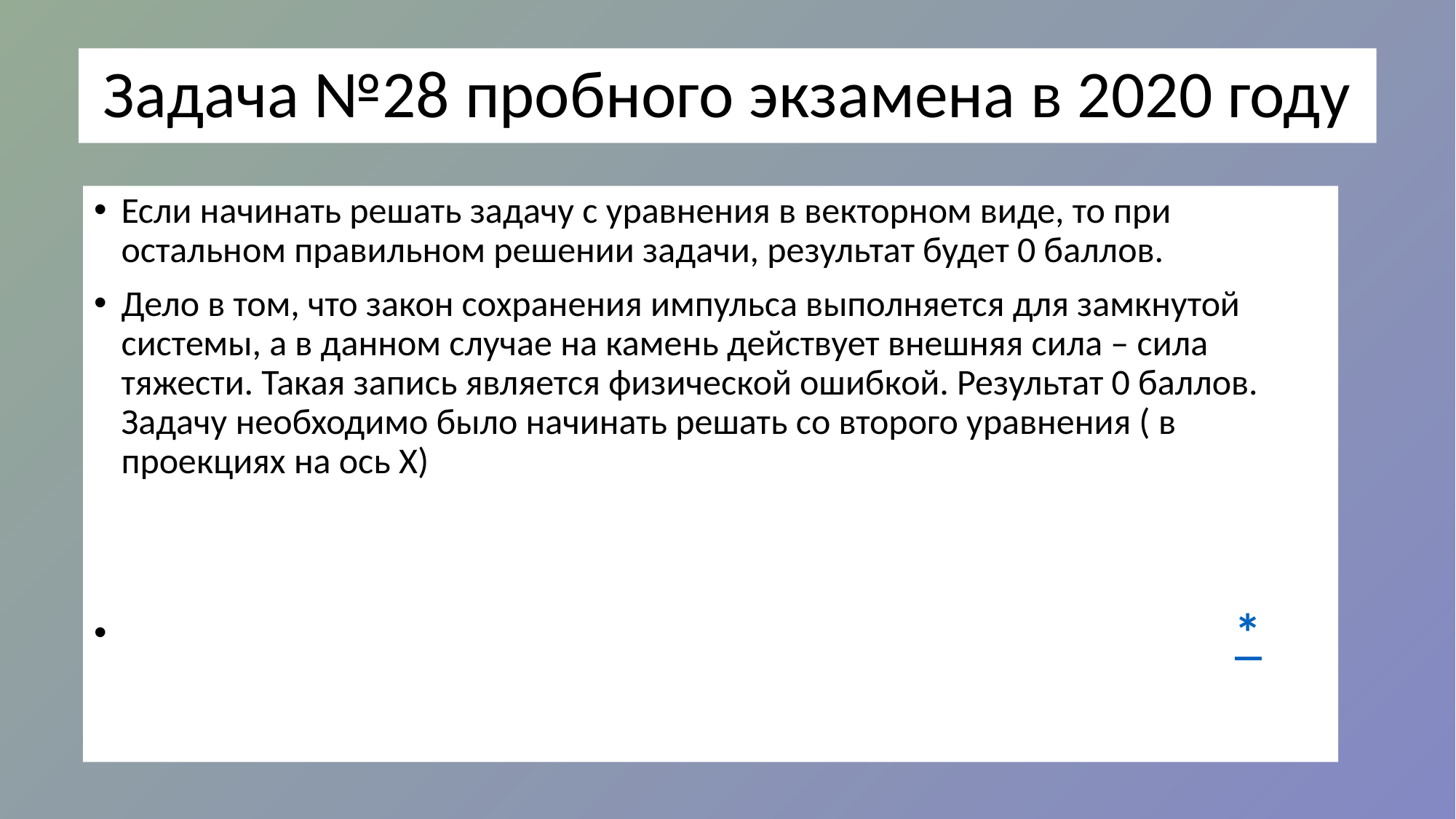

# Задача №28 пробного экзамена в 2020 году
Если начинать решать задачу с уравнения в векторном виде, то при остальном правильном решении задачи, результат будет 0 баллов.
Дело в том, что закон сохранения импульса выполняется для замкнутой системы, а в данном случае на камень действует внешняя сила – сила тяжести. Такая запись является физической ошибкой. Результат 0 баллов. Задачу необходимо было начинать решать со второго уравнения ( в проекциях на ось Х)

                                                                                                                                        *